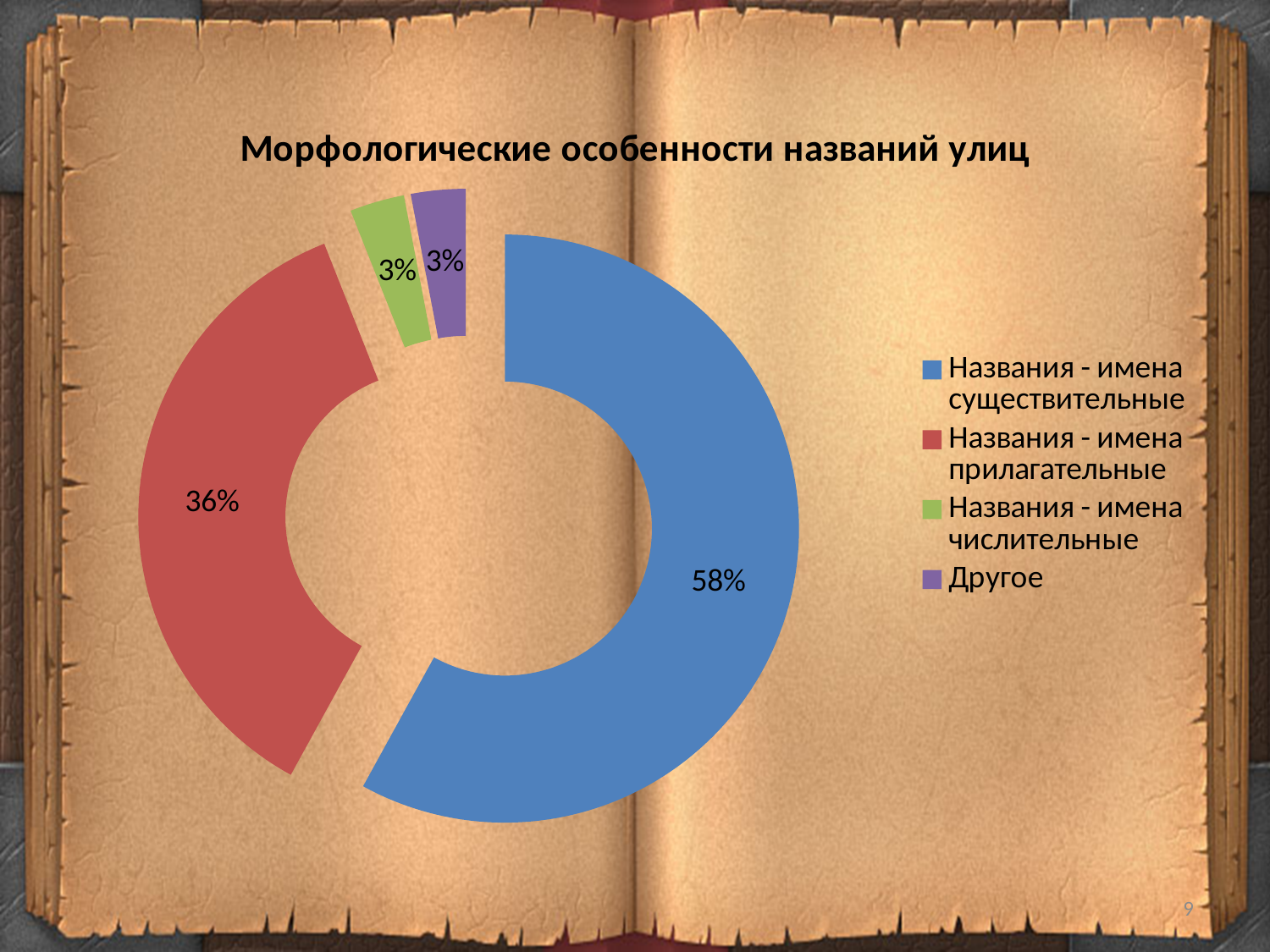

### Chart:

| Category | Морфологические особенности названий улиц |
|---|---|
| Названия - имена существительные | 0.5800000000000001 |
| Названия - имена прилагательные | 0.36000000000000015 |
| Названия - имена числительные | 0.030000000000000002 |
| Другое | 0.030000000000000002 |
#
9